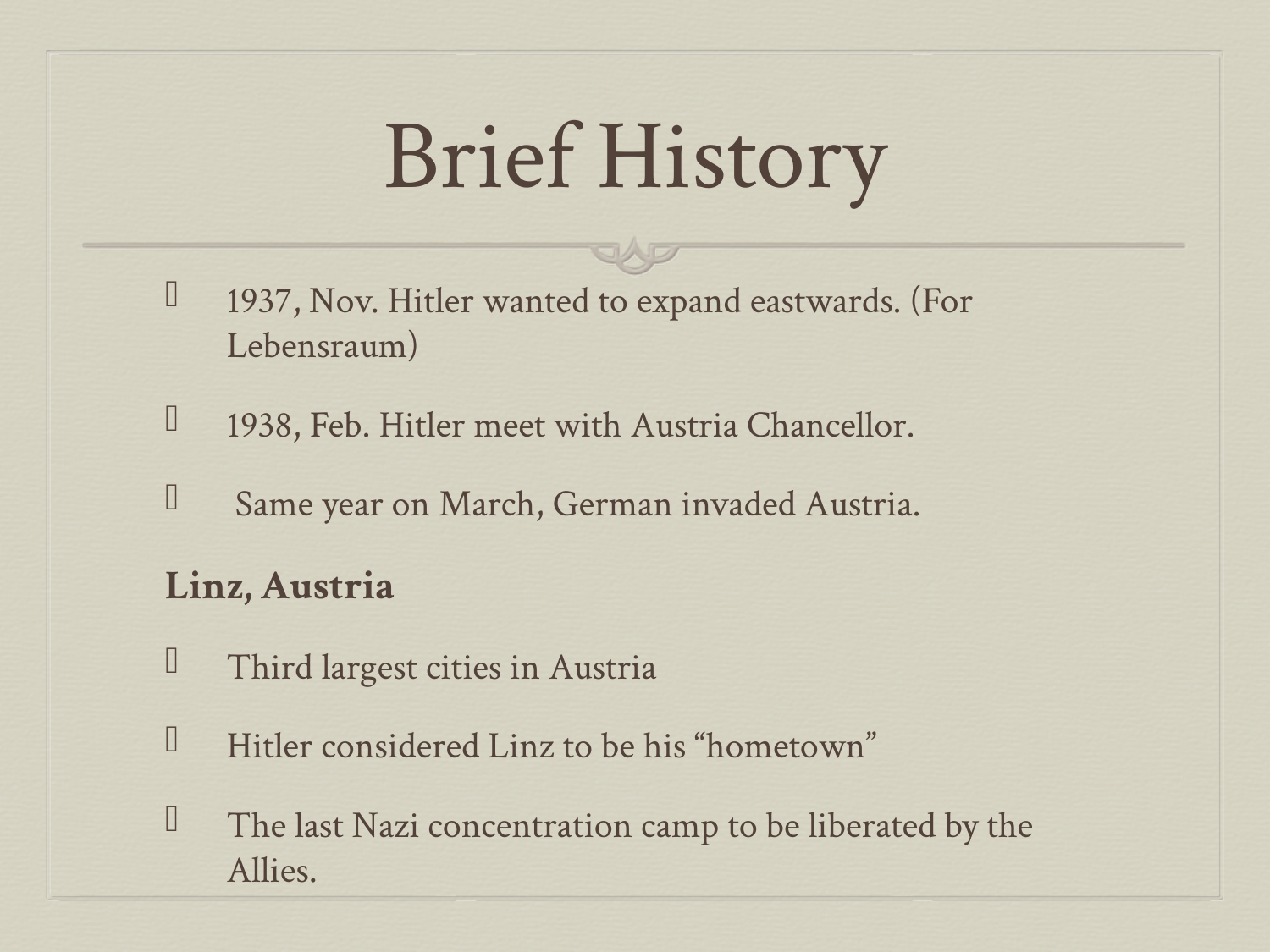

# Brief History
1937, Nov. Hitler wanted to expand eastwards. (For Lebensraum)
1938, Feb. Hitler meet with Austria Chancellor.
 Same year on March, German invaded Austria.
Linz, Austria
Third largest cities in Austria
Hitler considered Linz to be his “hometown”
The last Nazi concentration camp to be liberated by the Allies.